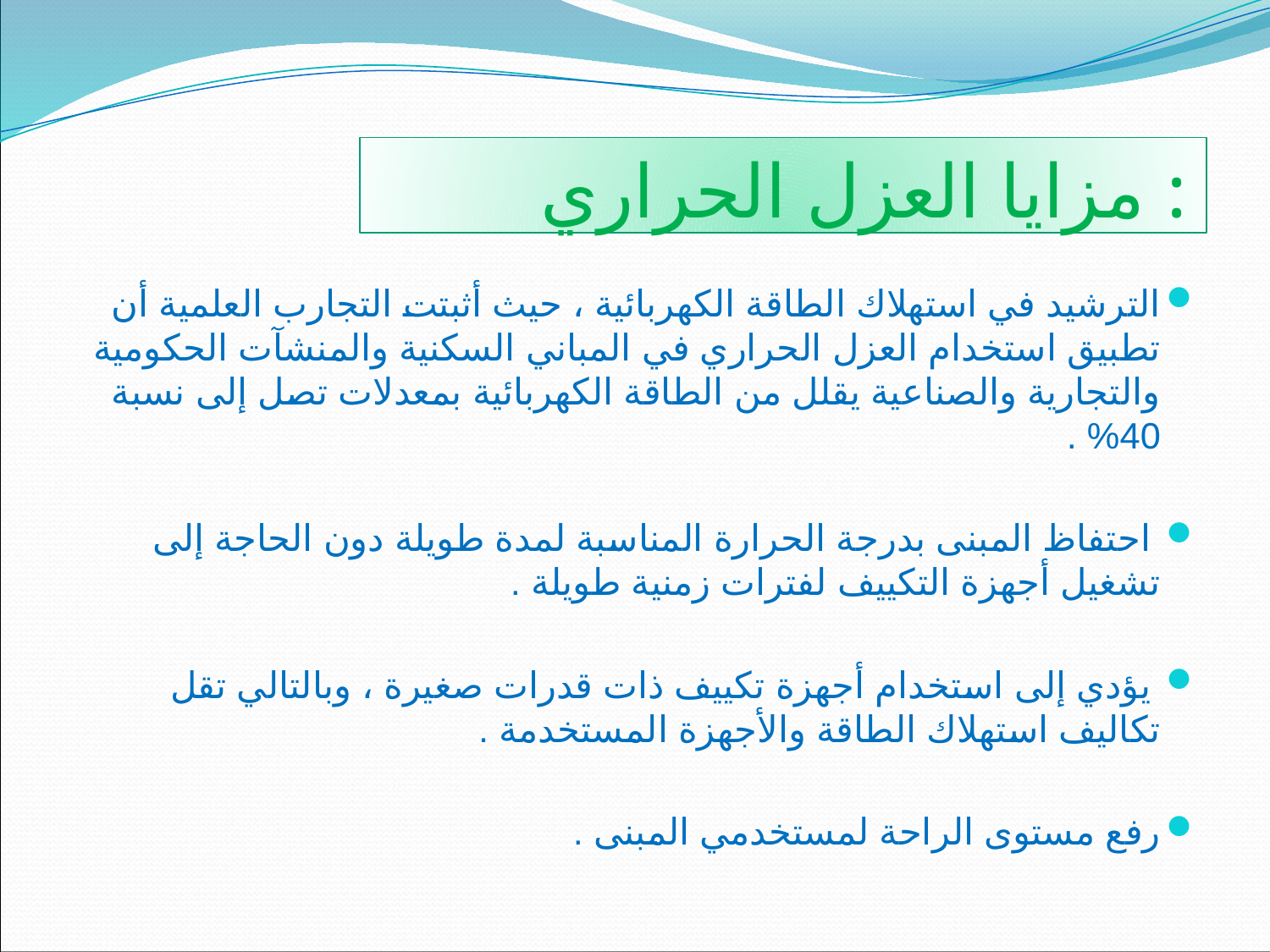

# مزايا العزل الحراري :

الترشيد في استهلاك الطاقة الكهربائية ، حيث أثبتت التجارب العلمية أن تطبيق استخدام العزل الحراري في المباني السكنية والمنشآت الحكومية والتجارية والصناعية يقلل من الطاقة الكهربائية بمعدلات تصل إلى نسبة 40% .

 احتفاظ المبنى بدرجة الحرارة المناسبة لمدة طويلة دون الحاجة إلى تشغيل أجهزة التكييف لفترات زمنية طويلة .

 يؤدي إلى استخدام أجهزة تكييف ذات قدرات صغيرة ، وبالتالي تقل تكاليف استهلاك الطاقة والأجهزة المستخدمة .

رفع مستوى الراحة لمستخدمي المبنى .